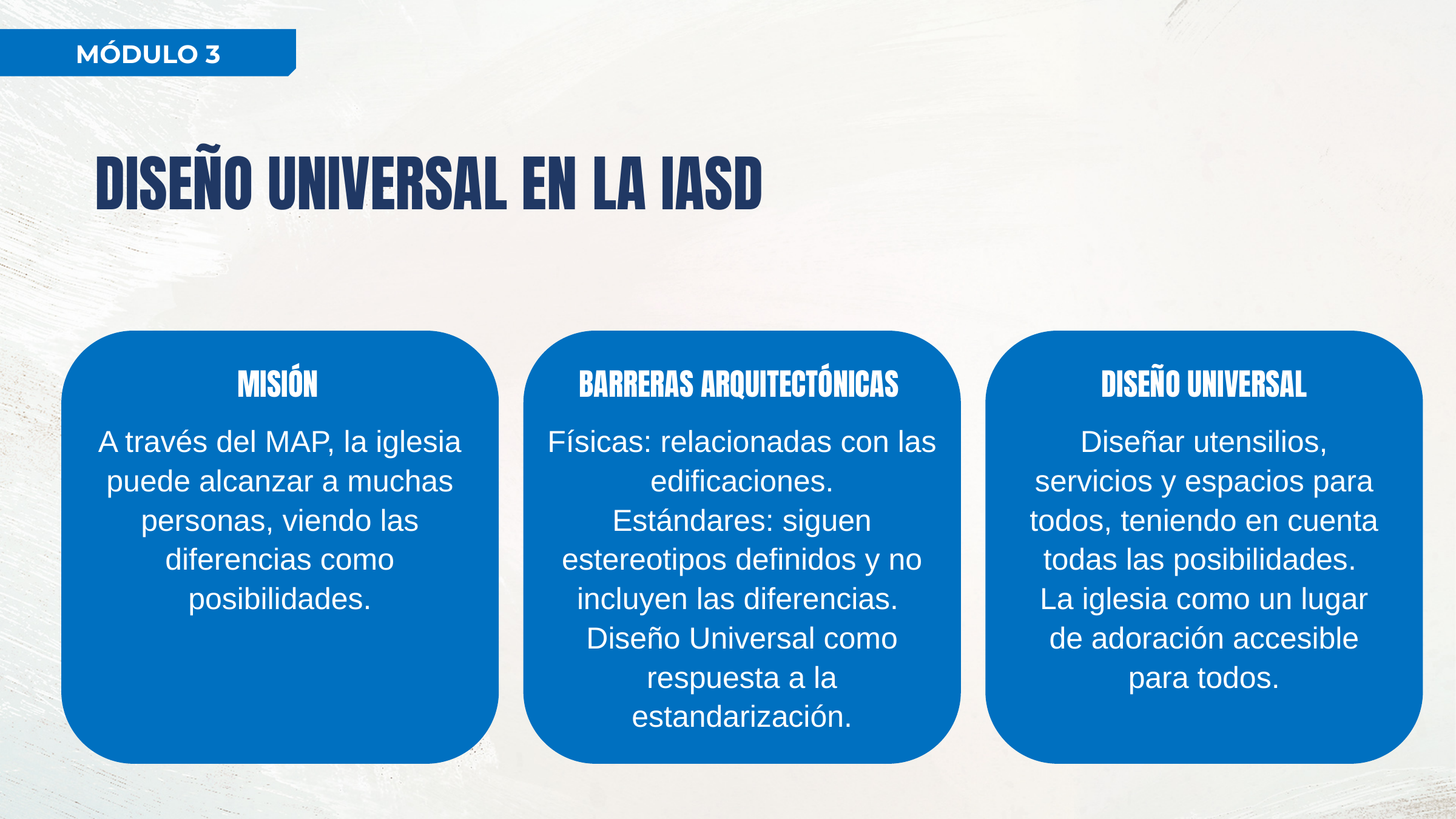

MÓDULO 3
DISEÑO UNIVERSAL EN LA IASD

MISIÓN
BARRERAS ARQUITECTÓNICAS
DISEÑO UNIVERSAL
A través del MAP, la iglesia puede alcanzar a muchas personas, viendo las diferencias como posibilidades.
Físicas: relacionadas con las edificaciones.
Estándares: siguen estereotipos definidos y no incluyen las diferencias.
Diseño Universal como respuesta a la estandarización.
Diseñar utensilios, servicios y espacios para todos, teniendo en cuenta todas las posibilidades.
La iglesia como un lugar de adoración accesible para todos.